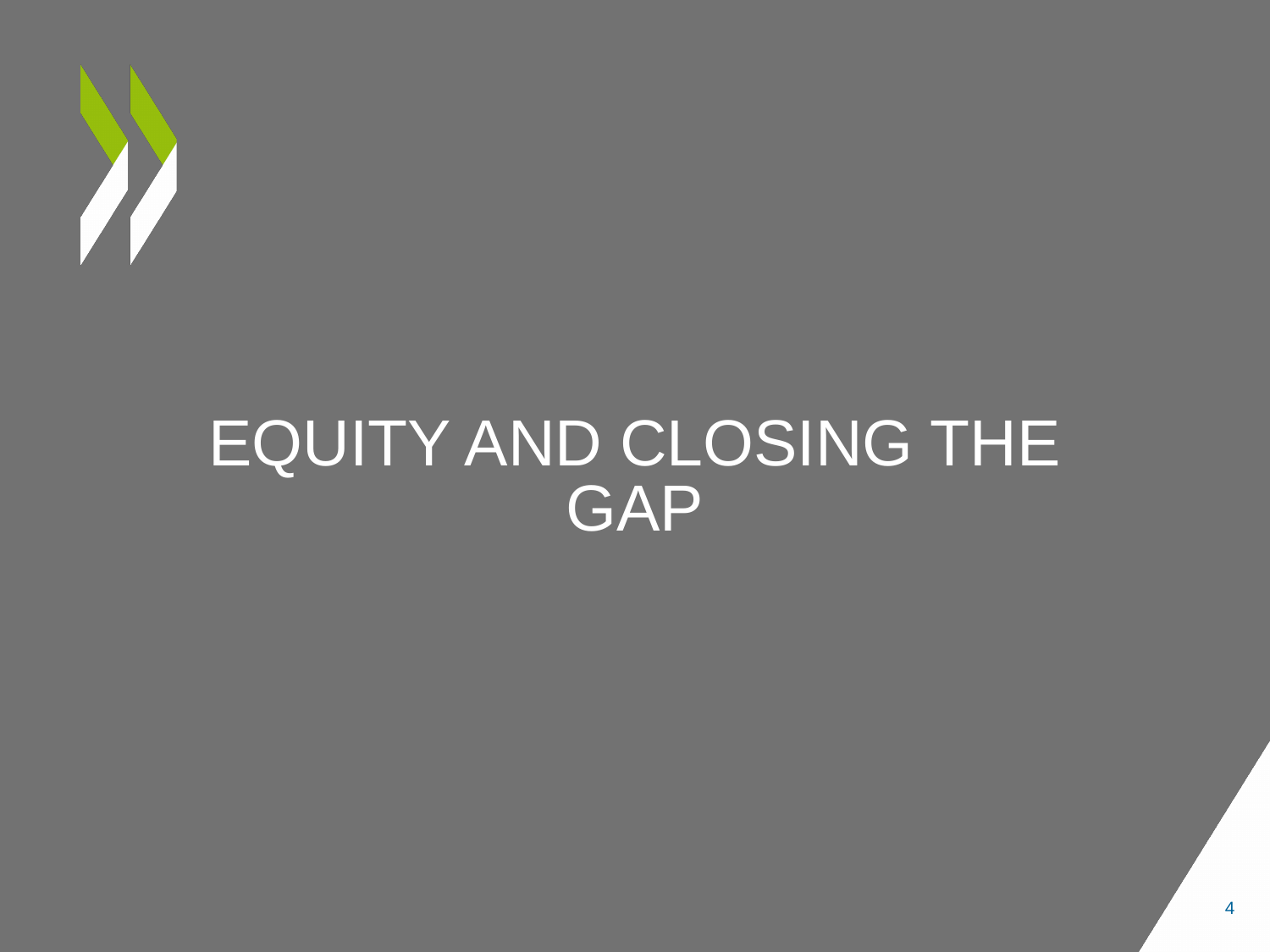

# Equity and closing the gap
4